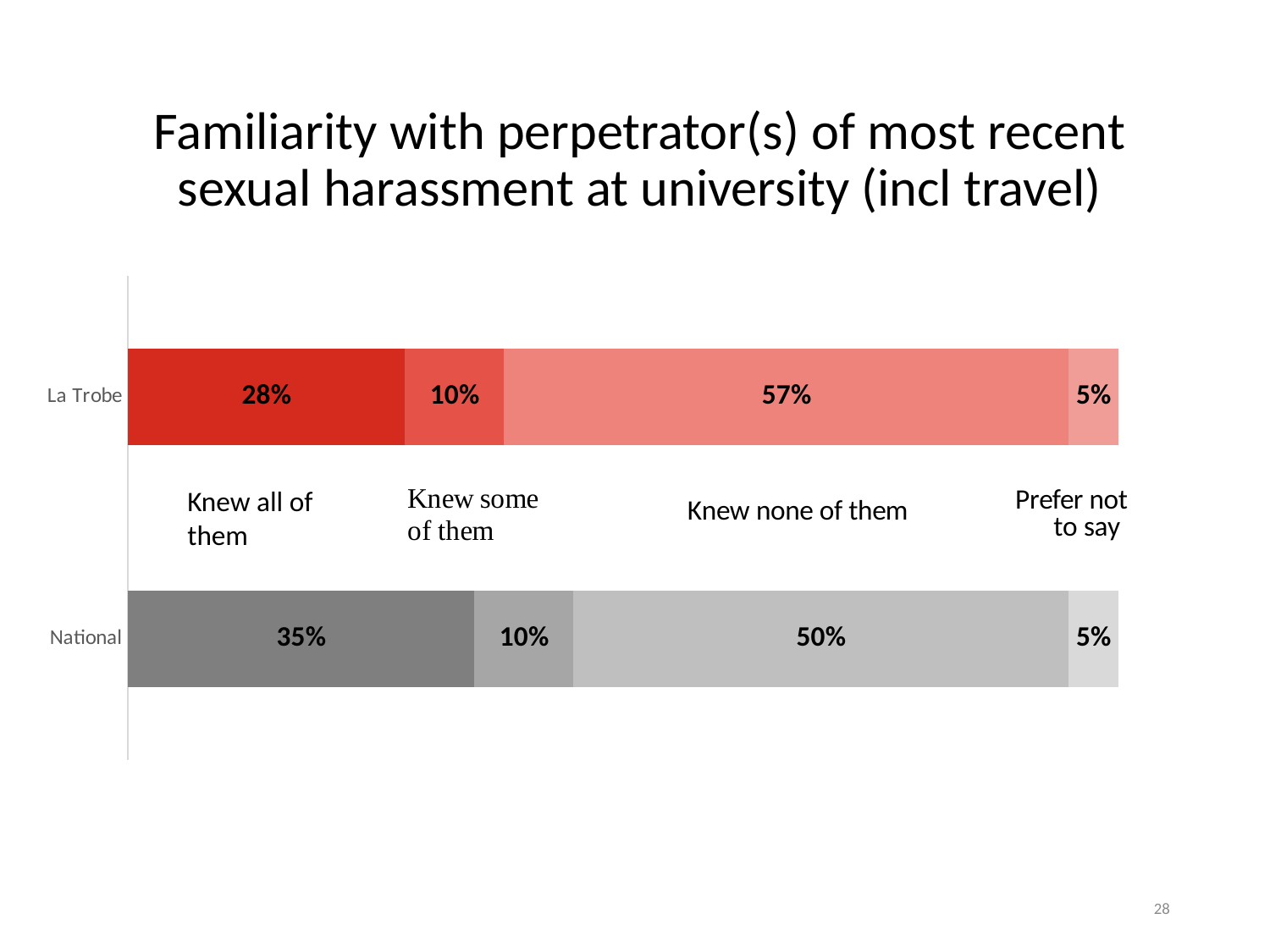

# Familiarity with perpetrator(s) of most recent sexual harassment at university (incl travel)

### Chart

| Category | All of them  | Some of them  | None of them  | Prefer not
 to say  |
|---|---|---|---|---|
| National | 0.35 | 0.1 | 0.5 | 0.05 |
| La Trobe | 0.28 | 0.1 | 0.57 | 0.05 |
Knew all of them
28